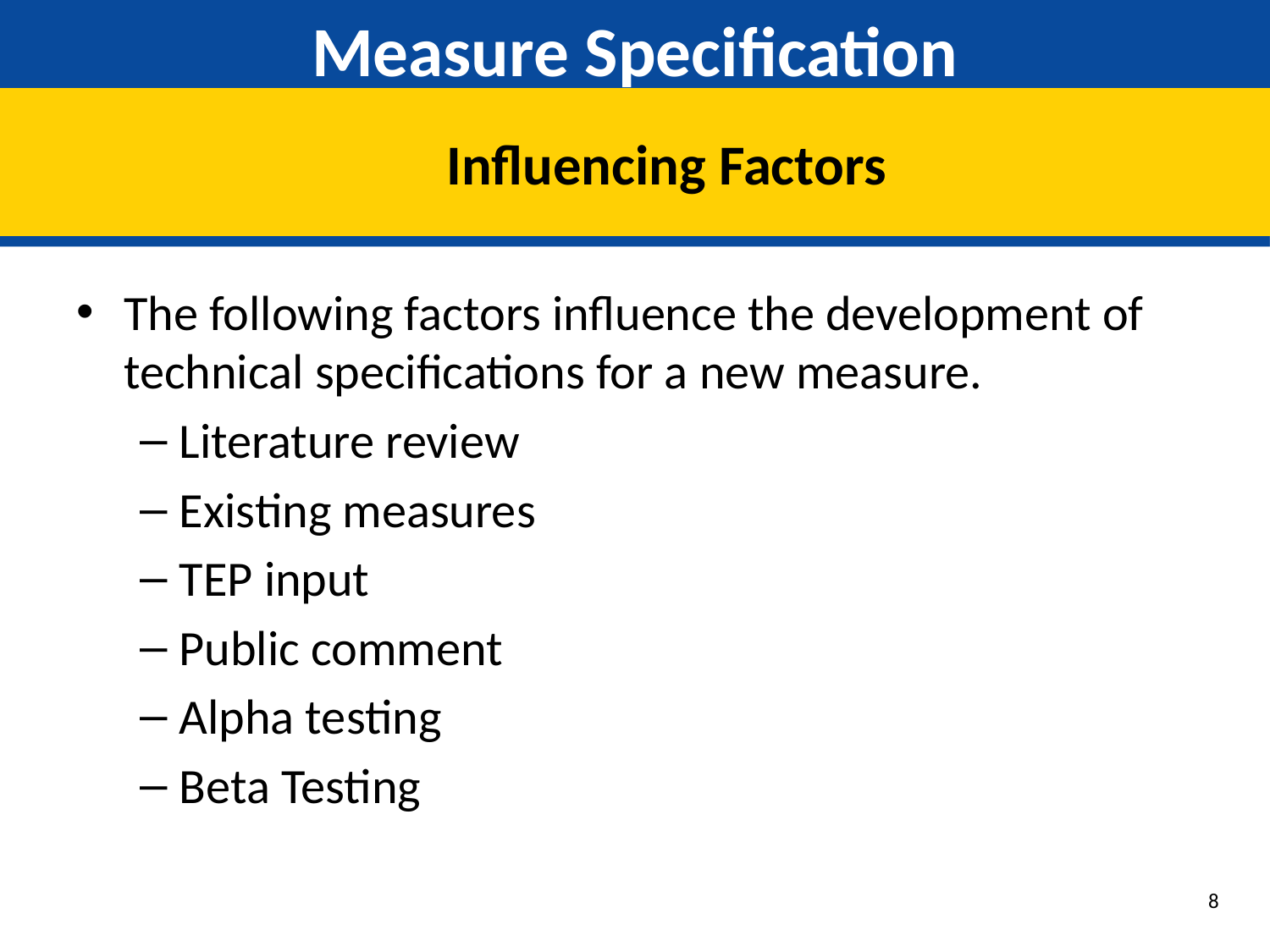

# Measure Specification
Influencing Factors
The following factors influence the development of technical specifications for a new measure.
Literature review
Existing measures
TEP input
Public comment
Alpha testing
Beta Testing